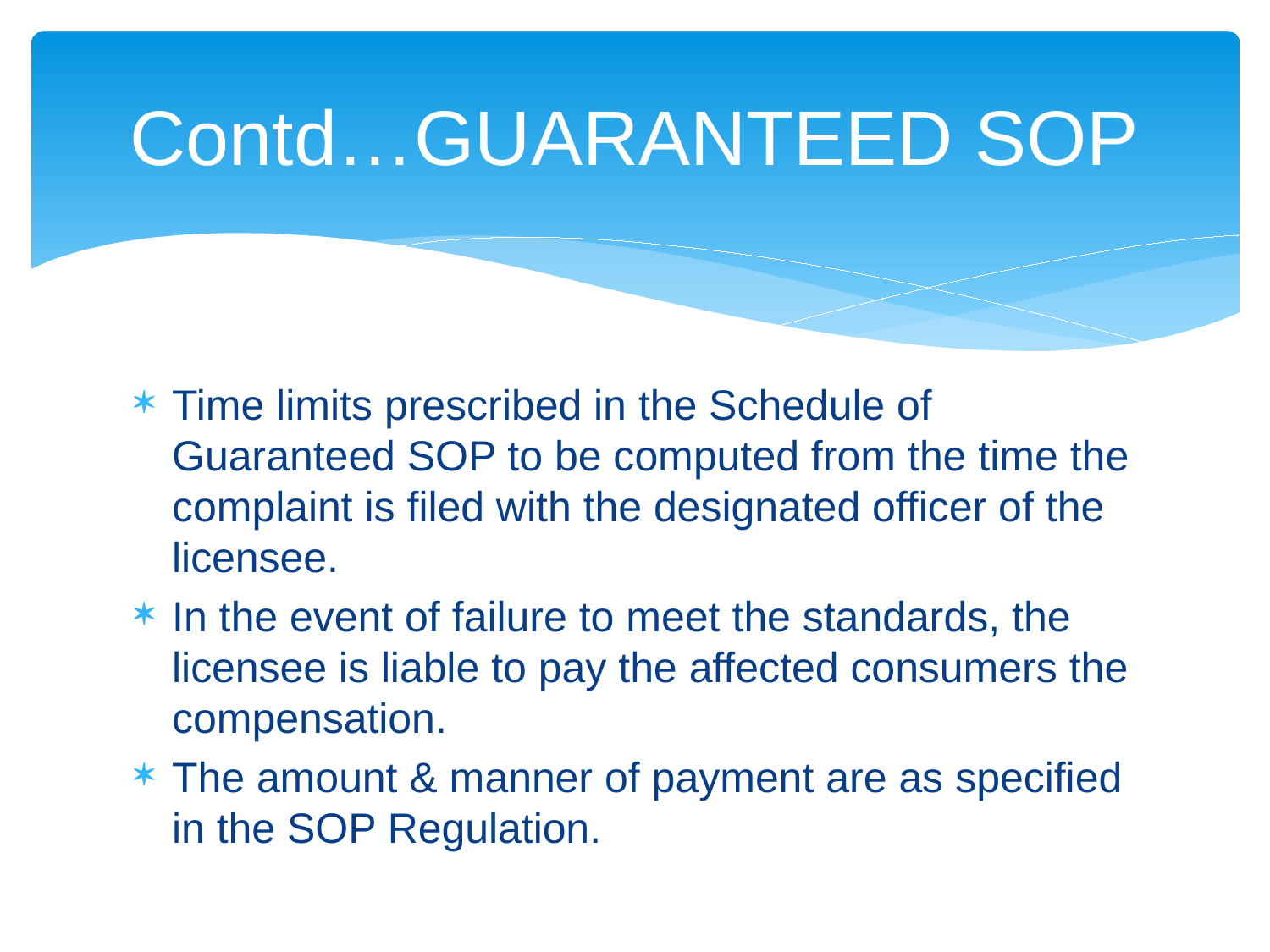

# Contd…GUARANTEED SOP
Time limits prescribed in the Schedule of Guaranteed SOP to be computed from the time the complaint is filed with the designated officer of the licensee.
In the event of failure to meet the standards, the licensee is liable to pay the affected consumers the compensation.
The amount & manner of payment are as specified in the SOP Regulation.